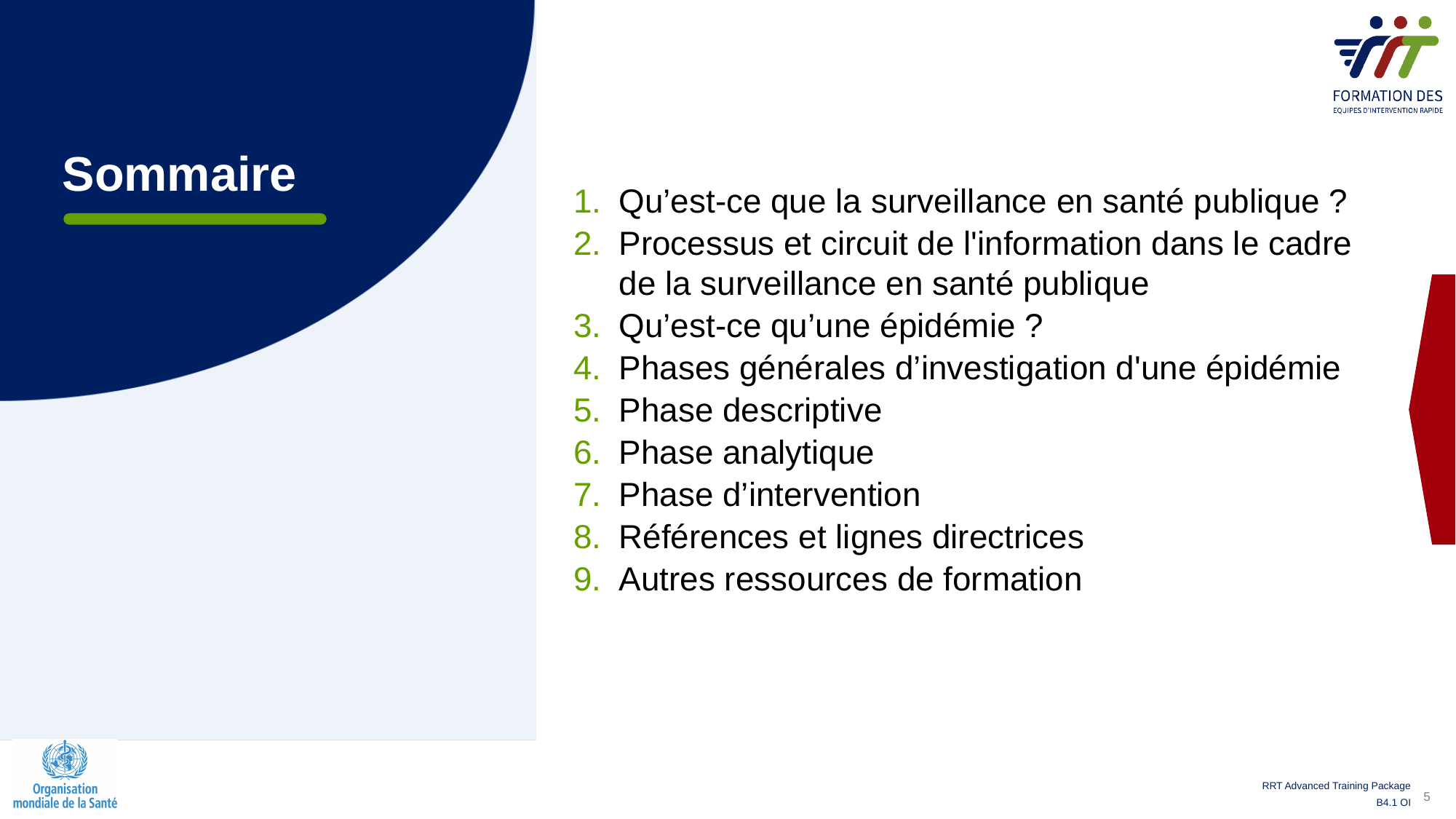

Sommaire
Qu’est-ce que la surveillance en santé publique ?
Processus et circuit de l'information dans le cadre de la surveillance en santé publique
Qu’est-ce qu’une épidémie ?
Phases générales d’investigation d'une épidémie
Phase descriptive
Phase analytique
Phase d’intervention
Références et lignes directrices
Autres ressources de formation